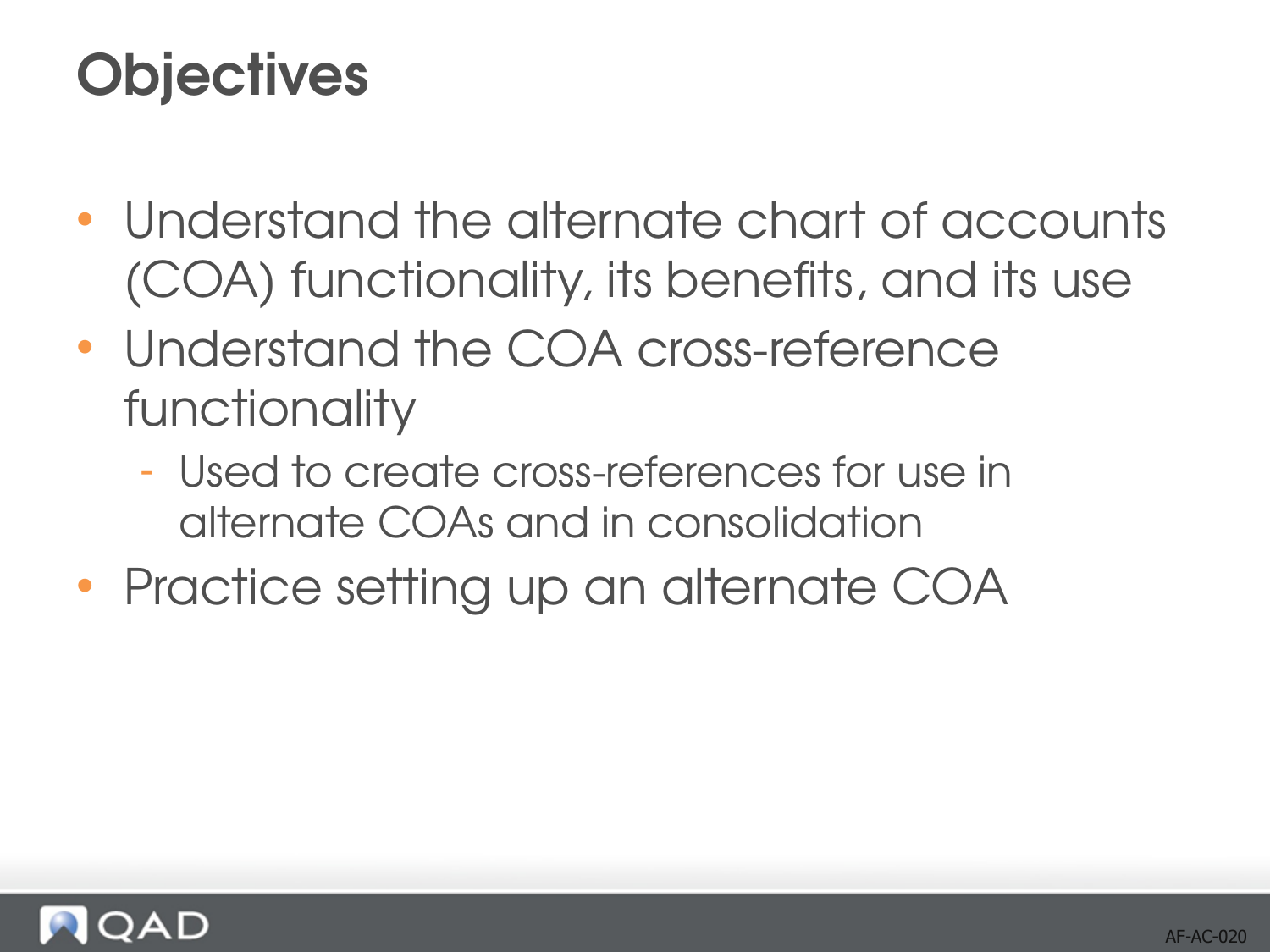

# Objectives
Understand the alternate chart of accounts (COA) functionality, its benefits, and its use
Understand the COA cross-reference functionality
Used to create cross-references for use in alternate COAs and in consolidation
Practice setting up an alternate COA
AF-AC-020